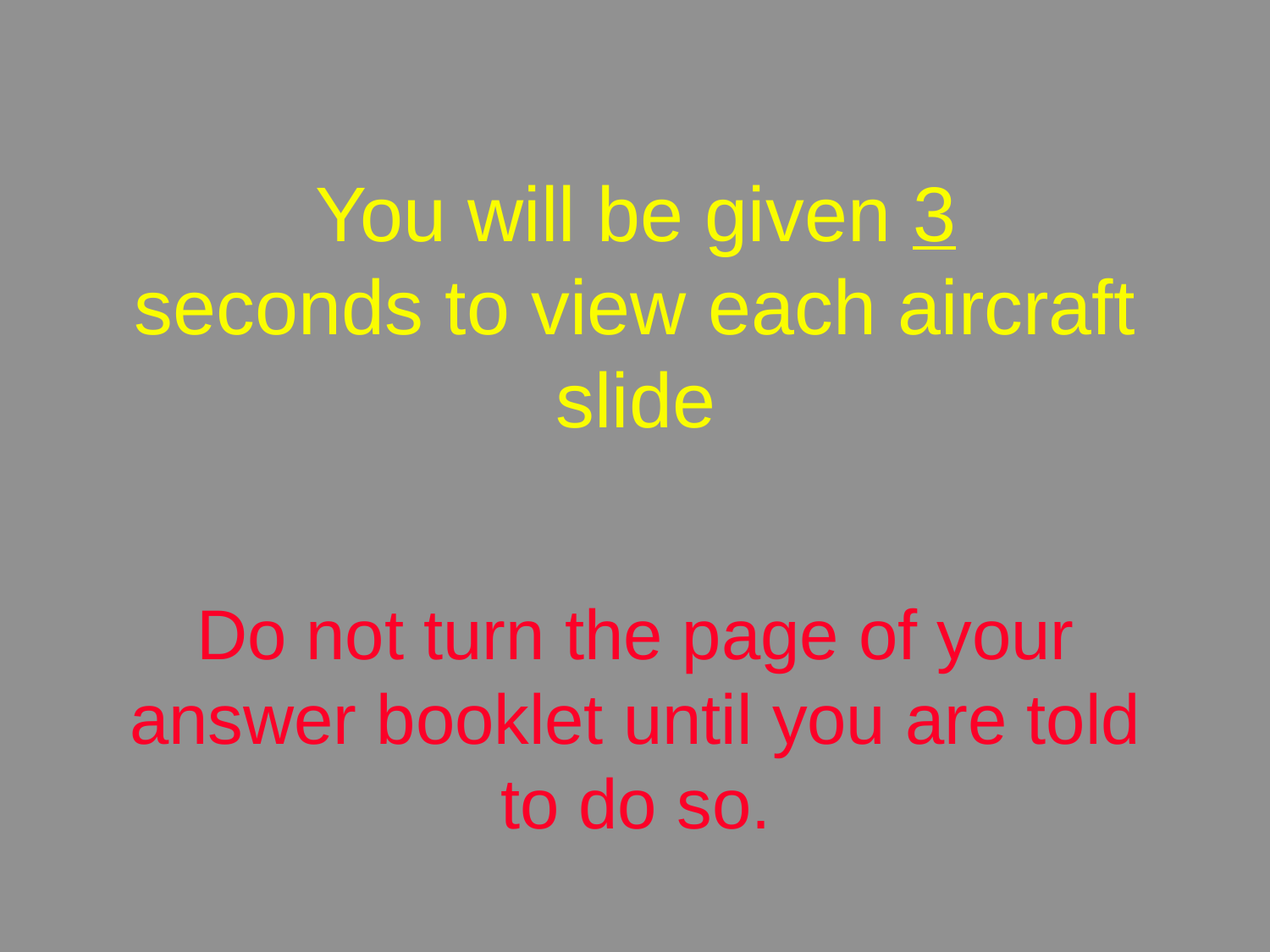

# You will be given 3 seconds to view each aircraft slide
Do not turn the page of your answer booklet until you are told to do so.